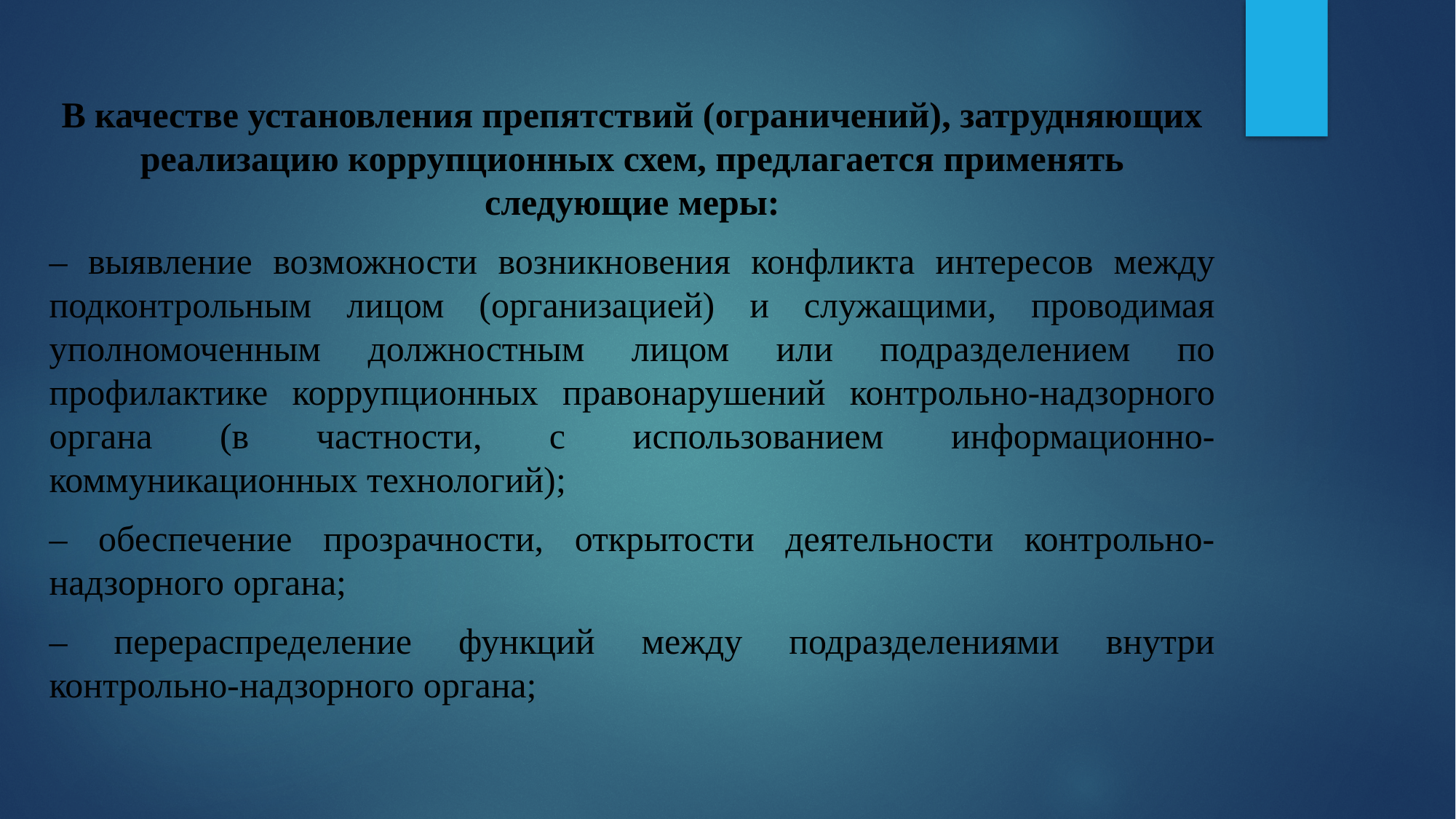

В качестве установления препятствий (ограничений), затрудняющих реализацию коррупционных схем, предлагается применять следующие меры:
– выявление возможности возникновения конфликта интересов между подконтрольным лицом (организацией) и служащими, проводимая уполномоченным должностным лицом или подразделением по профилактике коррупционных правонарушений контрольно-надзорного органа (в частности, с использованием информационно-коммуникационных технологий);
– обеспечение прозрачности, открытости деятельности контрольно-надзорного органа;
– перераспределение функций между подразделениями внутри контрольно-надзорного органа;